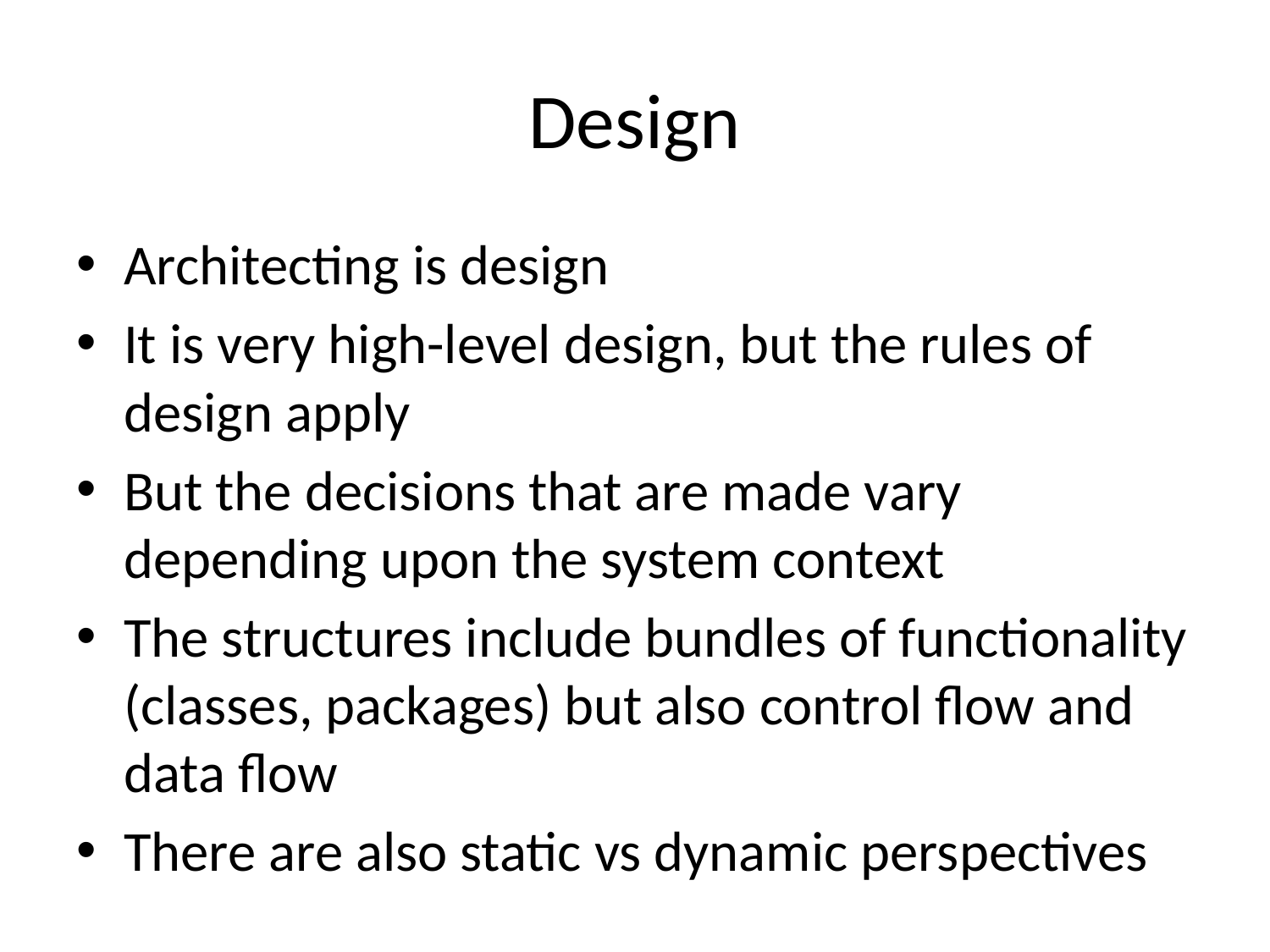

# Design
Architecting is design
It is very high-level design, but the rules of design apply
But the decisions that are made vary depending upon the system context
The structures include bundles of functionality (classes, packages) but also control flow and data flow
There are also static vs dynamic perspectives